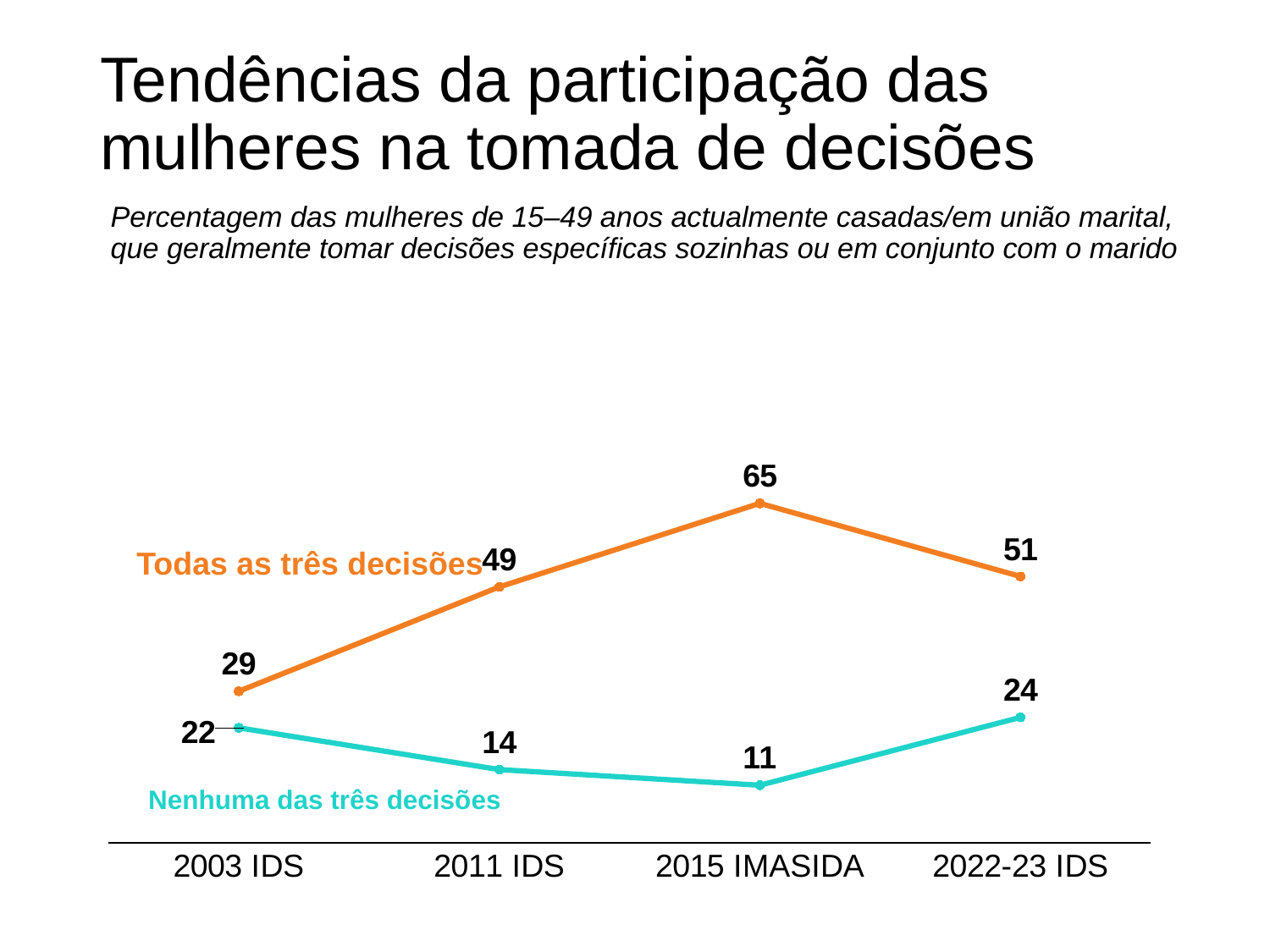

# Tendências da participação das mulheres na tomada de decisões
Percentagem das mulheres de 15–49 anos actualmente casadas/em união marital, que geralmente tomar decisões específicas sozinhas ou em conjunto com o marido

### Chart

| Category | Todas as 3 decisões | Nenhuma das 3 decisões |
|---|---|---|
| 2003 IDS | 29.0 | 22.0 |
| 2011 IDS | 49.0 | 14.0 |
| 2015 IMASIDA | 65.0 | 11.0 |
| 2022-23 IDS | 51.0 | 24.0 |
Todas as três decisões
Nenhuma das três decisões